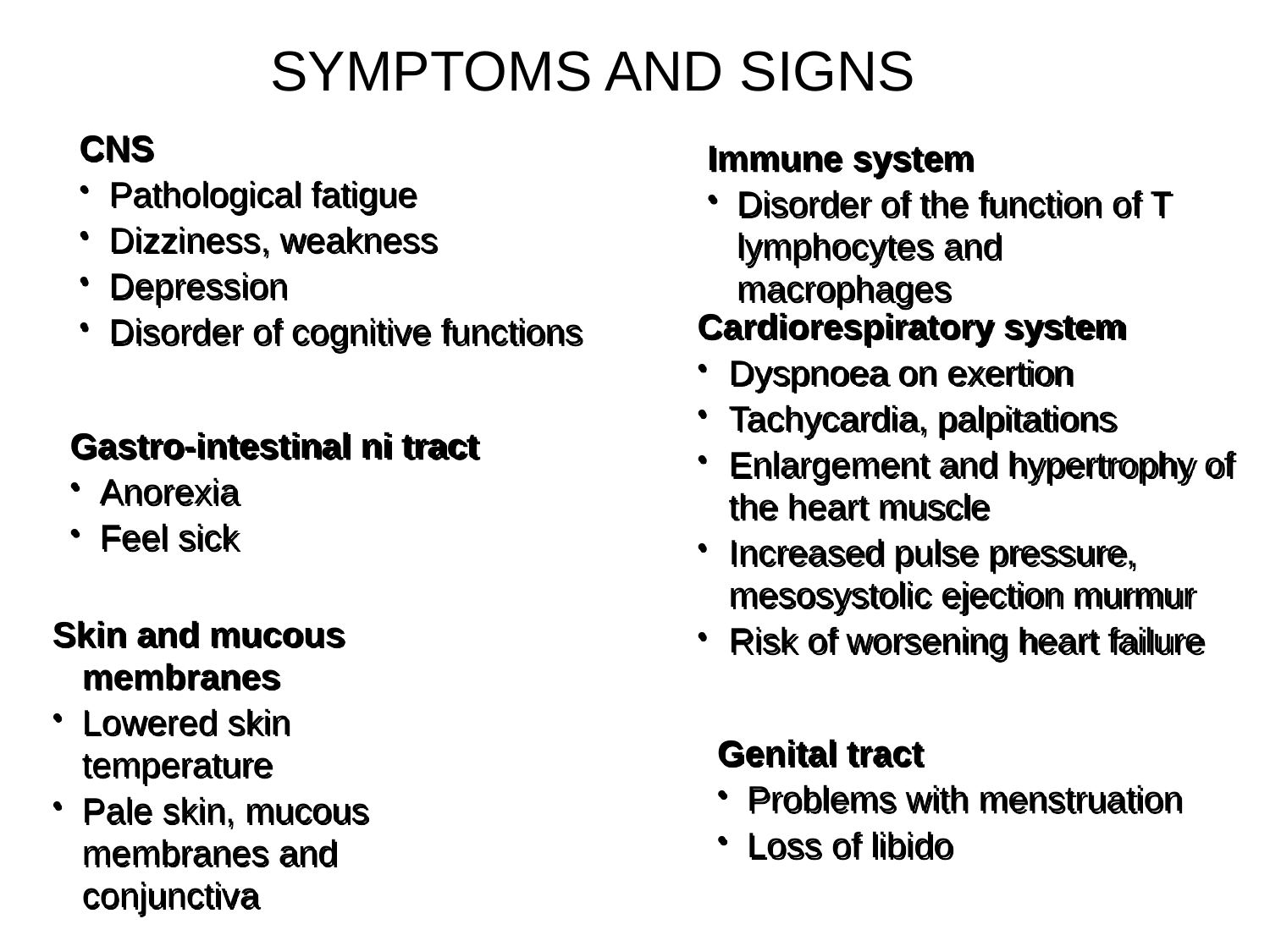

SYMPTOMS AND SIGNS
CNS
Pathological fatigue
Dizziness, weakness
Depression
Disorder of cognitive functions
Immune system
Disorder of the function of T lymphocytes and macrophages
Cardiorespiratory system
Dyspnoea on exertion
Tachycardia, palpitations
Enlargement and hypertrophy of the heart muscle
Increased pulse pressure, mesosystolic ejection murmur
Risk of worsening heart failure
Gastro-intestinal ni tract
Anorexia​
Feel sick
Skin and mucous membranes
Lowered skin temperature
Pale skin, mucous membranes and conjunctiva
Genital tract
Problems with menstruation
Loss of libido